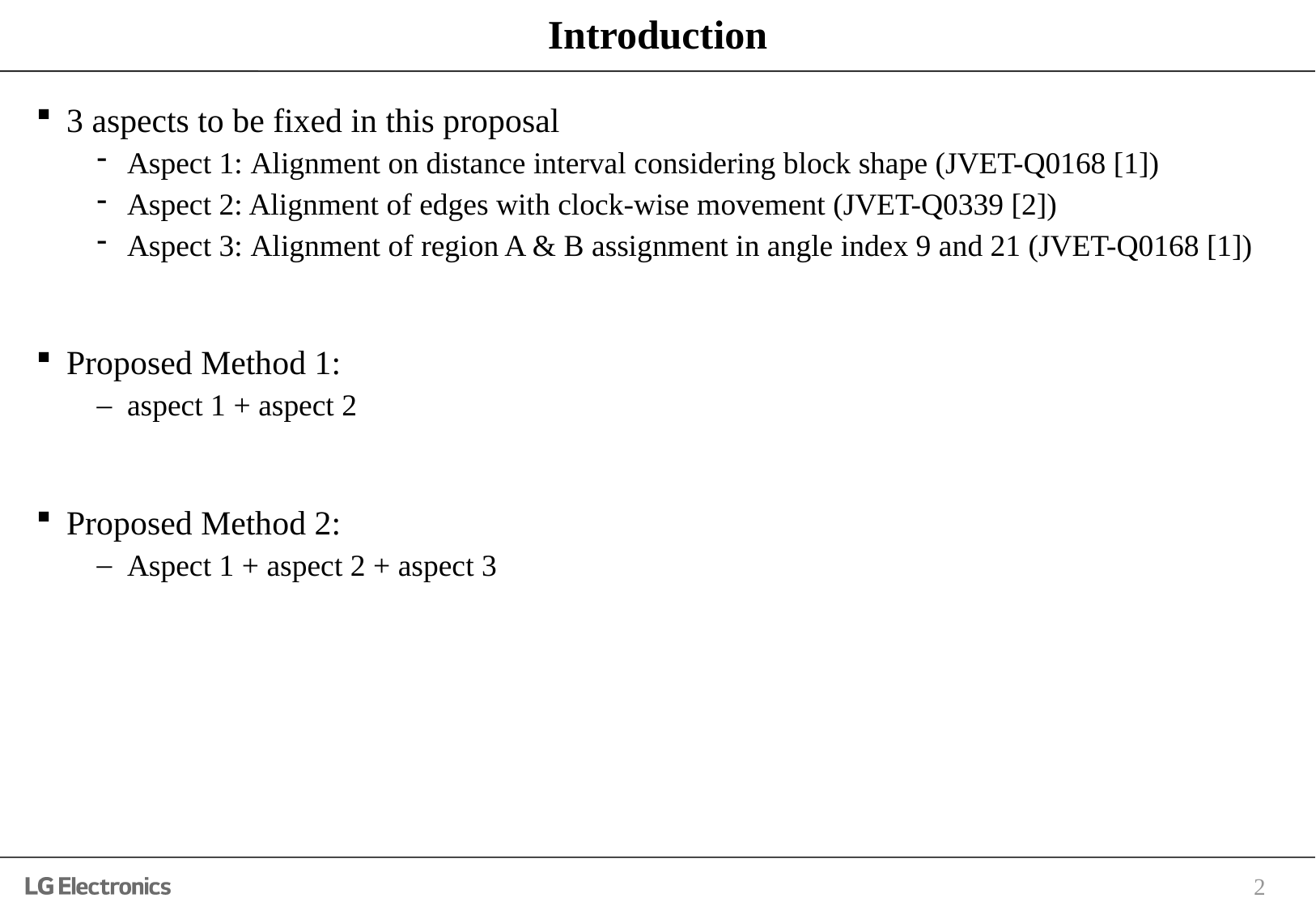

# Introduction
3 aspects to be fixed in this proposal
Aspect 1: Alignment on distance interval considering block shape (JVET-Q0168 [1])
Aspect 2: Alignment of edges with clock-wise movement (JVET-Q0339 [2])
Aspect 3: Alignment of region A & B assignment in angle index 9 and 21 (JVET-Q0168 [1])

Proposed Method 1:
aspect 1 + aspect 2

Proposed Method 2:
Aspect 1 + aspect 2 + aspect 3

2